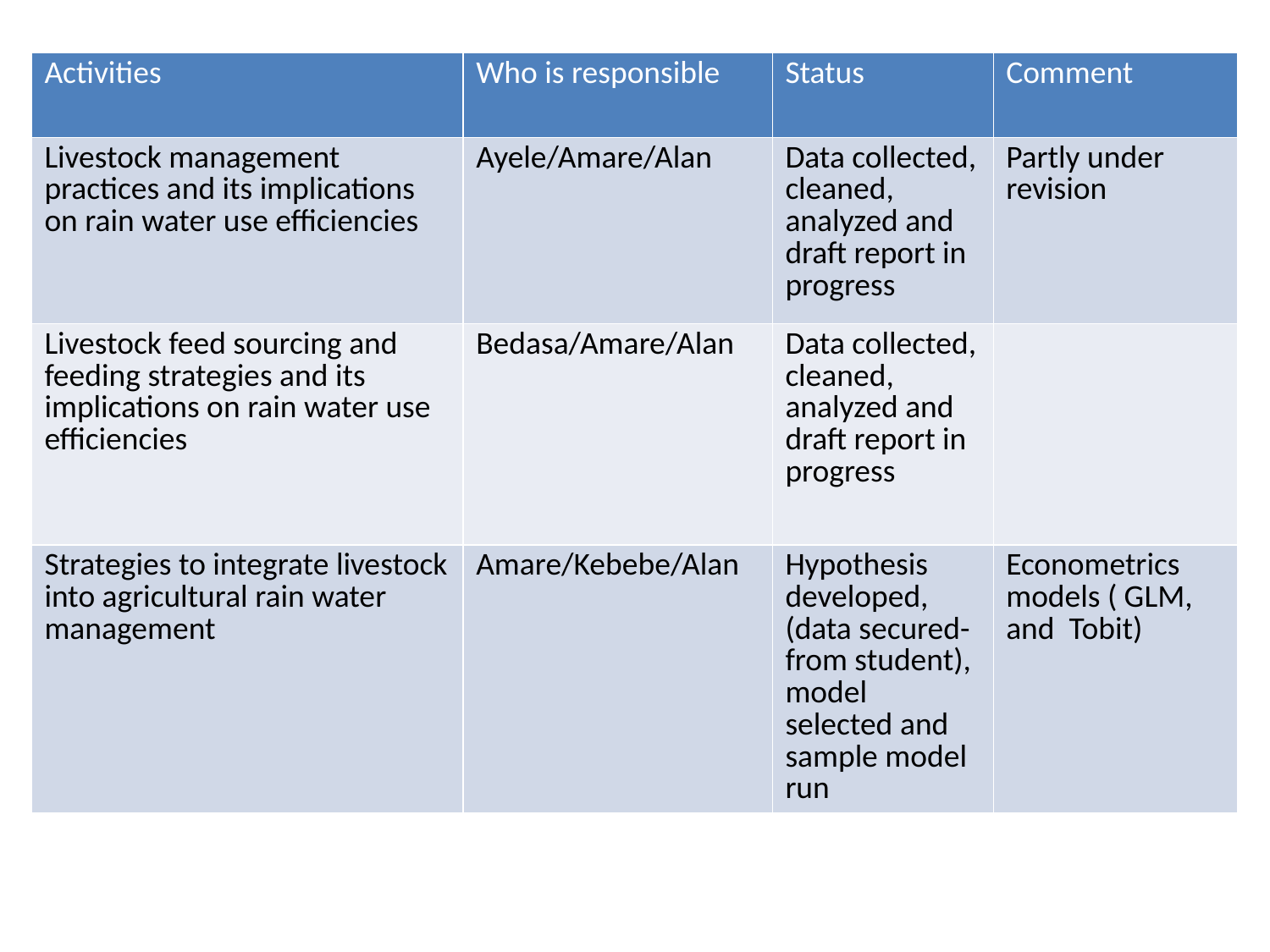

#
| Activities | Who is responsible | Status | Comment |
| --- | --- | --- | --- |
| Livestock management practices and its implications on rain water use efficiencies | Ayele/Amare/Alan | Data collected, cleaned, analyzed and draft report in progress | Partly under revision |
| Livestock feed sourcing and feeding strategies and its implications on rain water use efficiencies | Bedasa/Amare/Alan | Data collected, cleaned, analyzed and draft report in progress |  |
| Strategies to integrate livestock into agricultural rain water management | Amare/Kebebe/Alan | Hypothesis developed, (data secured- from student), model selected and sample model run | Econometrics models ( GLM, and Tobit) |